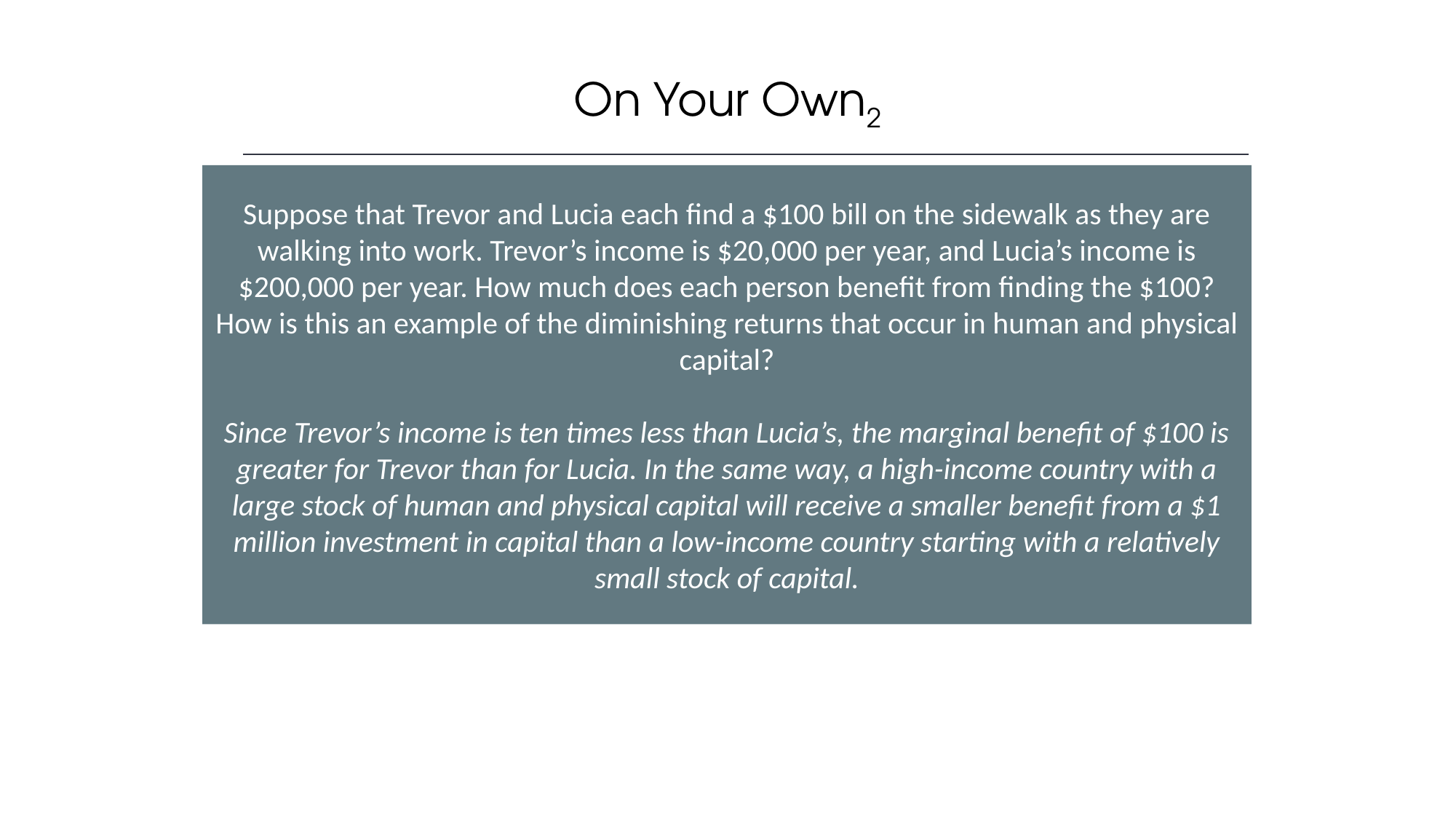

On Your Own2
Suppose that Trevor and Lucia each find a $100 bill on the sidewalk as they are walking into work. Trevor’s income is $20,000 per year, and Lucia’s income is $200,000 per year. How much does each person benefit from finding the $100? How is this an example of the diminishing returns that occur in human and physical capital?

Since Trevor’s income is ten times less than Lucia’s, the marginal benefit of $100 is greater for Trevor than for Lucia. In the same way, a high-income country with a large stock of human and physical capital will receive a smaller benefit from a $1 million investment in capital than a low-income country starting with a relatively small stock of capital.